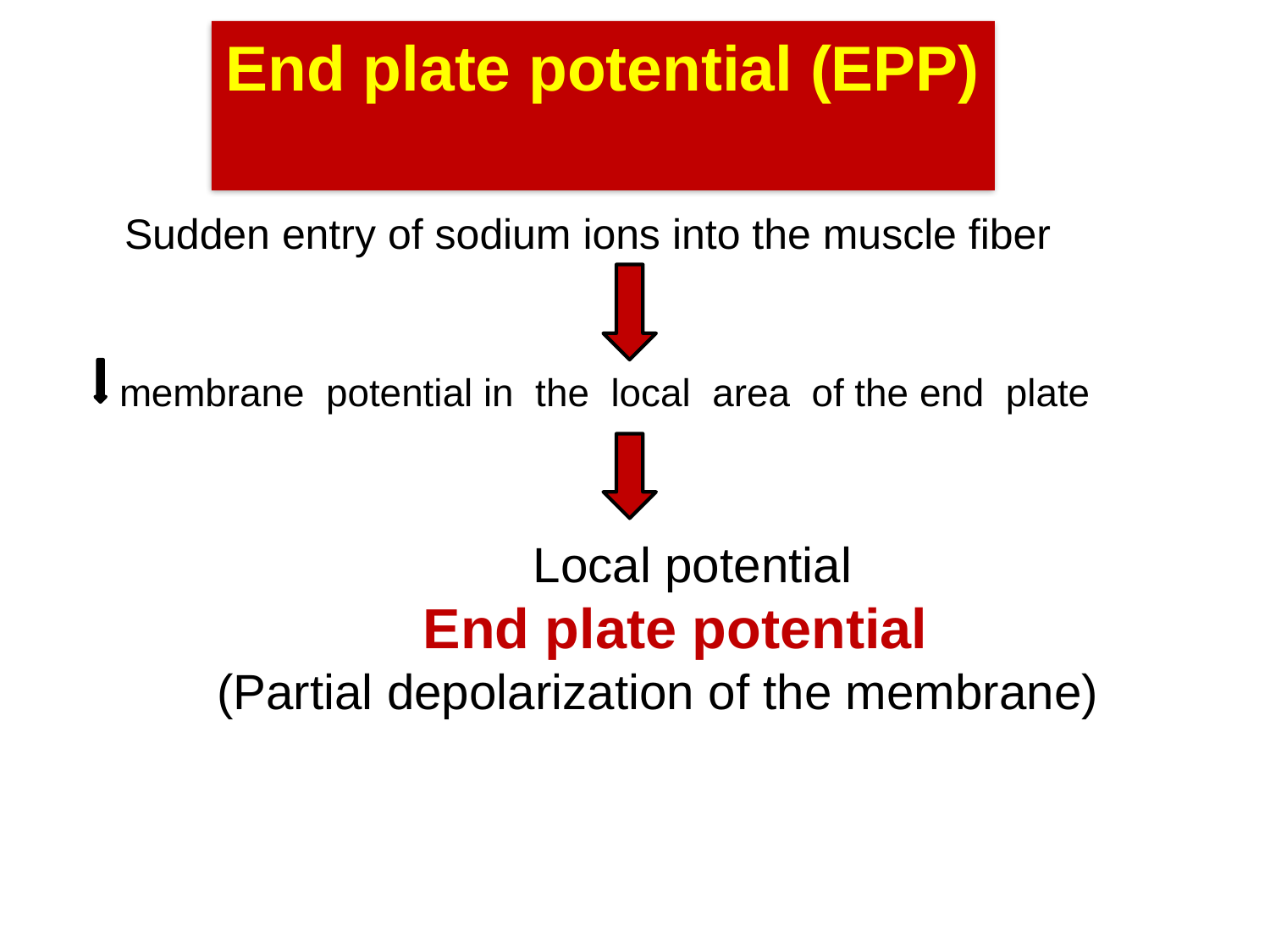

# End plate potential (EPP)
     Sudden entry of sodium ions into the muscle fiber

     membrane  potential in  the  local  area  of the end  plate

                                  Local potential
                          End plate potential
           (Partial depolarization of the membrane)